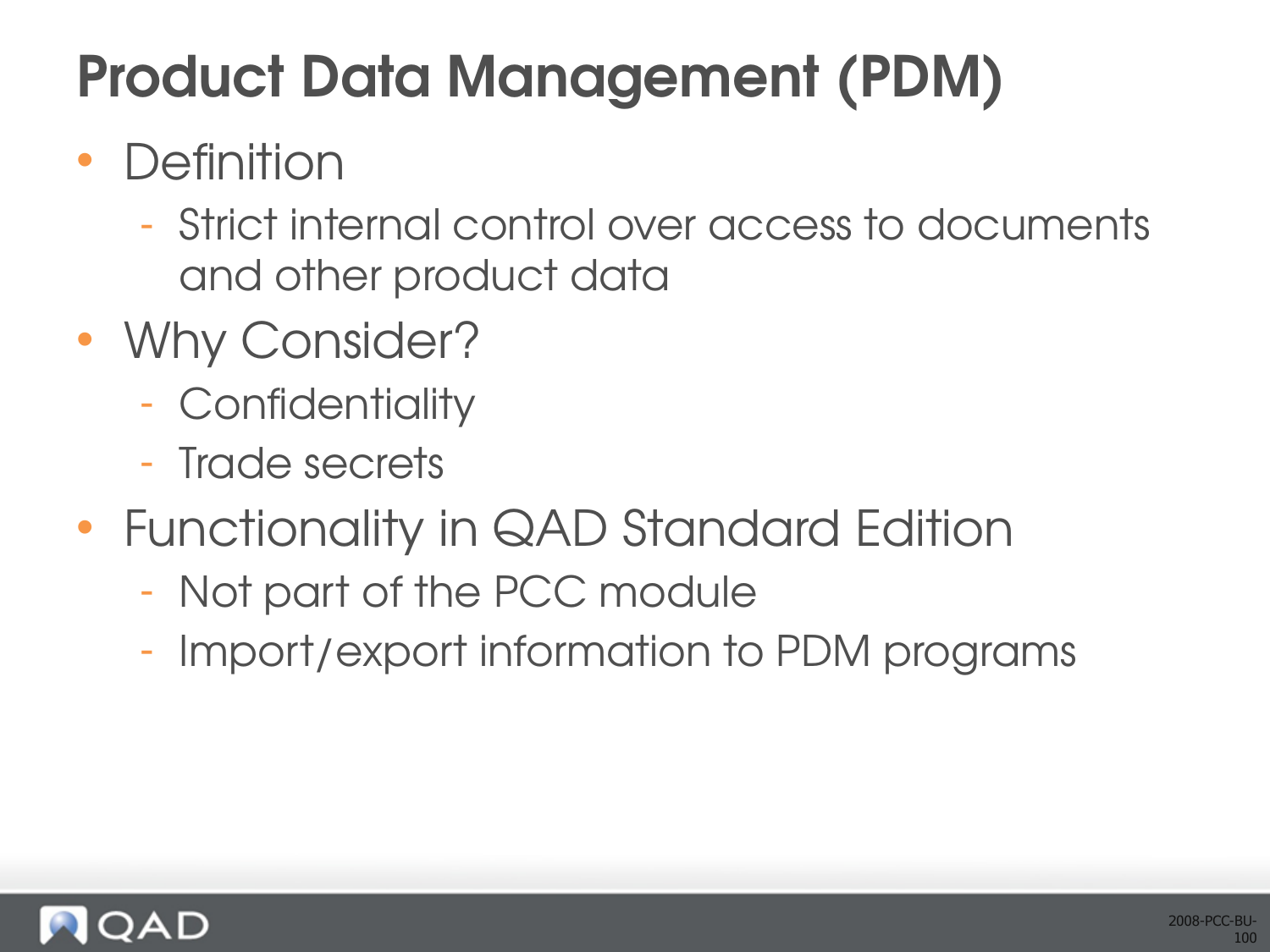

# Product Data Management (PDM)
Definition
Strict internal control over access to documents and other product data
Why Consider?
Confidentiality
Trade secrets
Functionality in QAD Standard Edition
Not part of the PCC module
Import/export information to PDM programs

2008-PCC-BU-100